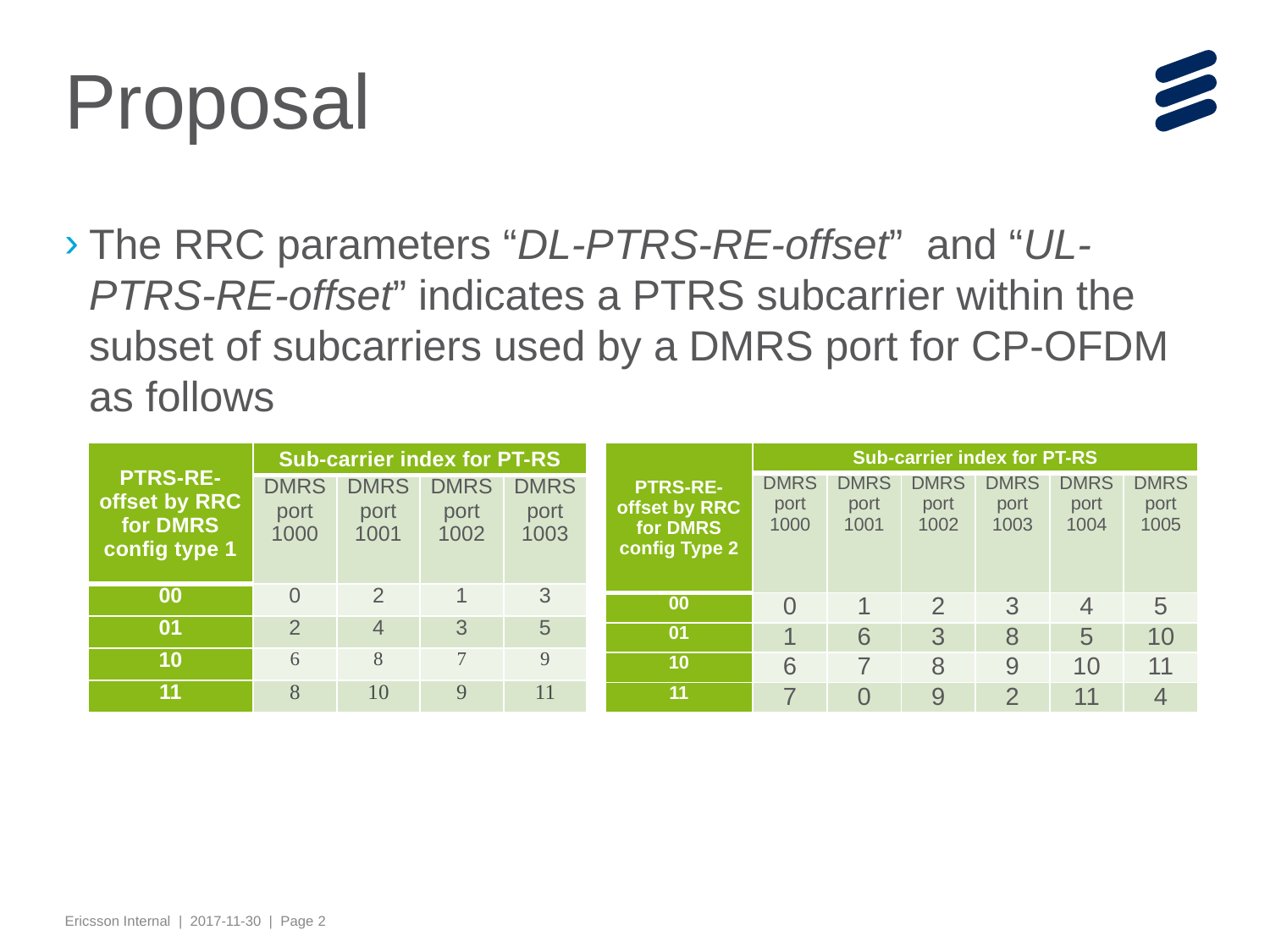

# Proposal
The RRC parameters “DL-PTRS-RE-offset”  and “UL-PTRS-RE-offset” indicates a PTRS subcarrier within the subset of subcarriers used by a DMRS port for CP-OFDM as follows
| PTRS-RE-offset by RRC for DMRS config type 1 | Sub-carrier index for PT-RS |  |  |  |
| --- | --- | --- | --- | --- |
|  | DMRS port 1000 | DMRS port 1001 | DMRS port 1002 | DMRS port 1003 |
| 00 | 0 | 2 | 1 | 3 |
| 01 | 2 | 4 | 3 | 5 |
| 10 | 6 | 8 | 7 | 9 |
| 11 | 8 | 10 | 9 | 11 |
| PTRS-RE-offset by RRC for DMRS config Type 2 | Sub-carrier index for PT-RS |  |  |  |  |  |
| --- | --- | --- | --- | --- | --- | --- |
|  | DMRS port 1000 | DMRSport 1001 | DMRSport 1002 | DMRSport 1003 | DMRSport 1004 | DMRSport 1005 |
| 00 | 0 | 1 | 2 | 3 | 4 | 5 |
| 01 | 1 | 6 | 3 | 8 | 5 | 10 |
| 10 | 6 | 7 | 8 | 9 | 10 | 11 |
| 11 | 7 | 0 | 9 | 2 | 11 | 4 |